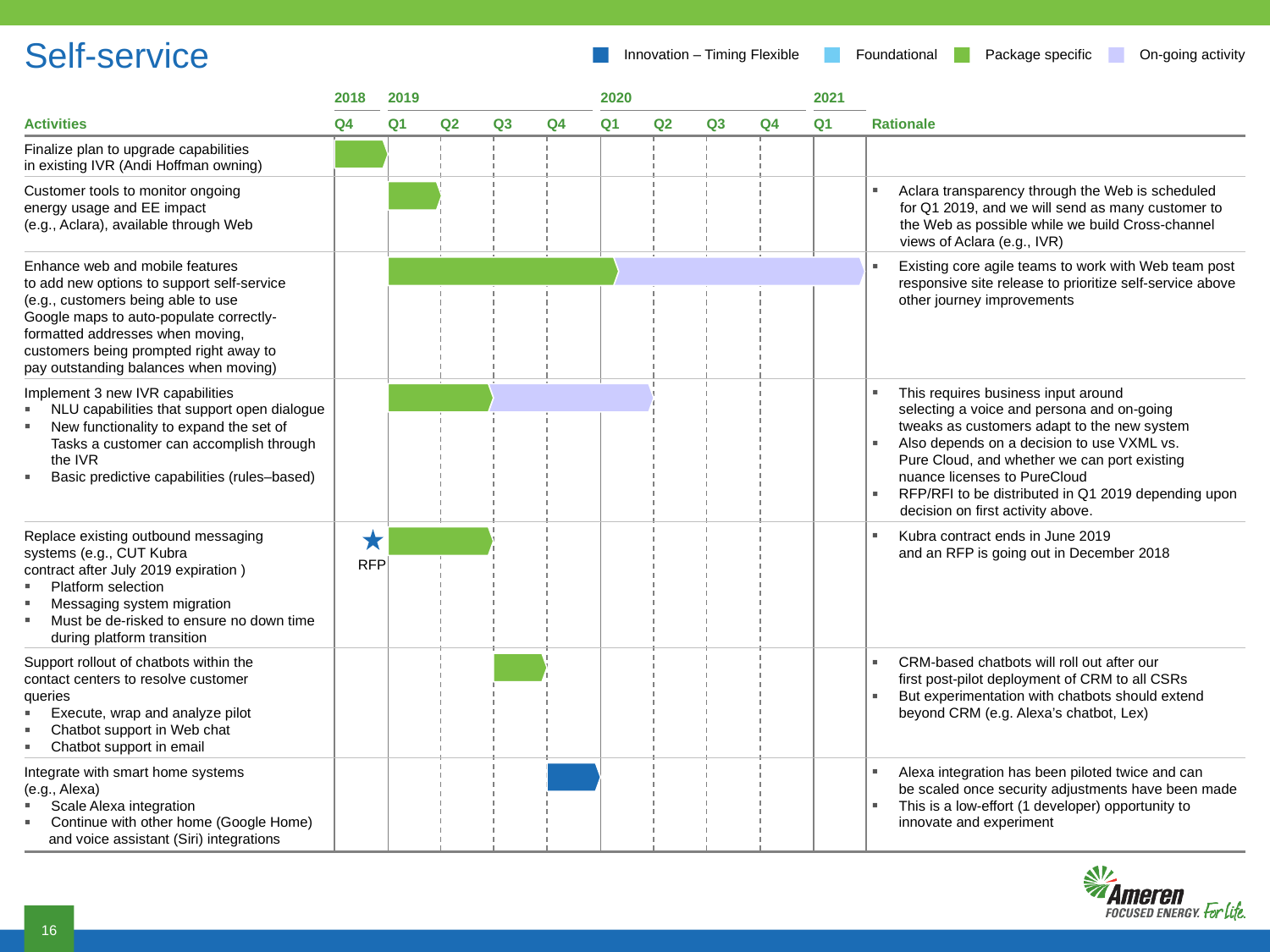

# Self-service
Innovation – Timing Flexible
Foundational
Package specific
On-going activity

2018
2019
2020
2021
Q4
Q1
Q2
Q3
Q4
Q1
Q2
Q3
Q4
Q1
Activities
Rationale
Finalize plan to upgrade capabilities
in existing IVR (Andi Hoffman owning)

Customer tools to monitor ongoing
energy usage and EE impact
(e.g., Aclara), available through Web

Aclara transparency through the Web is scheduled
 for Q1 2019, and we will send as many customer to
 the Web as possible while we build Cross-channel
 views of Aclara (e.g., IVR)
Enhance web and mobile features
to add new options to support self-service
(e.g., customers being able to use
Google maps to auto-populate correctly-
formatted addresses when moving,
customers being prompted right away to
pay outstanding balances when moving)

Existing core agile teams to work with Web team post
responsive site release to prioritize self-service above
other journey improvements
Implement 3 new IVR capabilities
NLU capabilities that support open dialogue
New functionality to expand the set of
Tasks a customer can accomplish through
the IVR
Basic predictive capabilities (rules–based)

This requires business input around
selecting a voice and persona and on-going
tweaks as customers adapt to the new system
Also depends on a decision to use VXML vs.
Pure Cloud, and whether we can port existing
nuance licenses to PureCloud
RFP/RFI to be distributed in Q1 2019 depending upon
 decision on first activity above.

Kubra contract ends in June 2019
and an RFP is going out in December 2018
Replace existing outbound messaging
systems (e.g., CUT Kubra
contract after July 2019 expiration )
Platform selection
Messaging system migration
Must be de-risked to ensure no down time
during platform transition

RFP
Support rollout of chatbots within the
contact centers to resolve customer
queries
Execute, wrap and analyze pilot
Chatbot support in Web chat
Chatbot support in email

CRM-based chatbots will roll out after our
first post-pilot deployment of CRM to all CSRs
But experimentation with chatbots should extend
beyond CRM (e.g. Alexa’s chatbot, Lex)
Integrate with smart home systems
(e.g., Alexa)
Scale Alexa integration
Continue with other home (Google Home)
	and voice assistant (Siri) integrations

Alexa integration has been piloted twice and can
be scaled once security adjustments have been made
This is a low-effort (1 developer) opportunity to
innovate and experiment